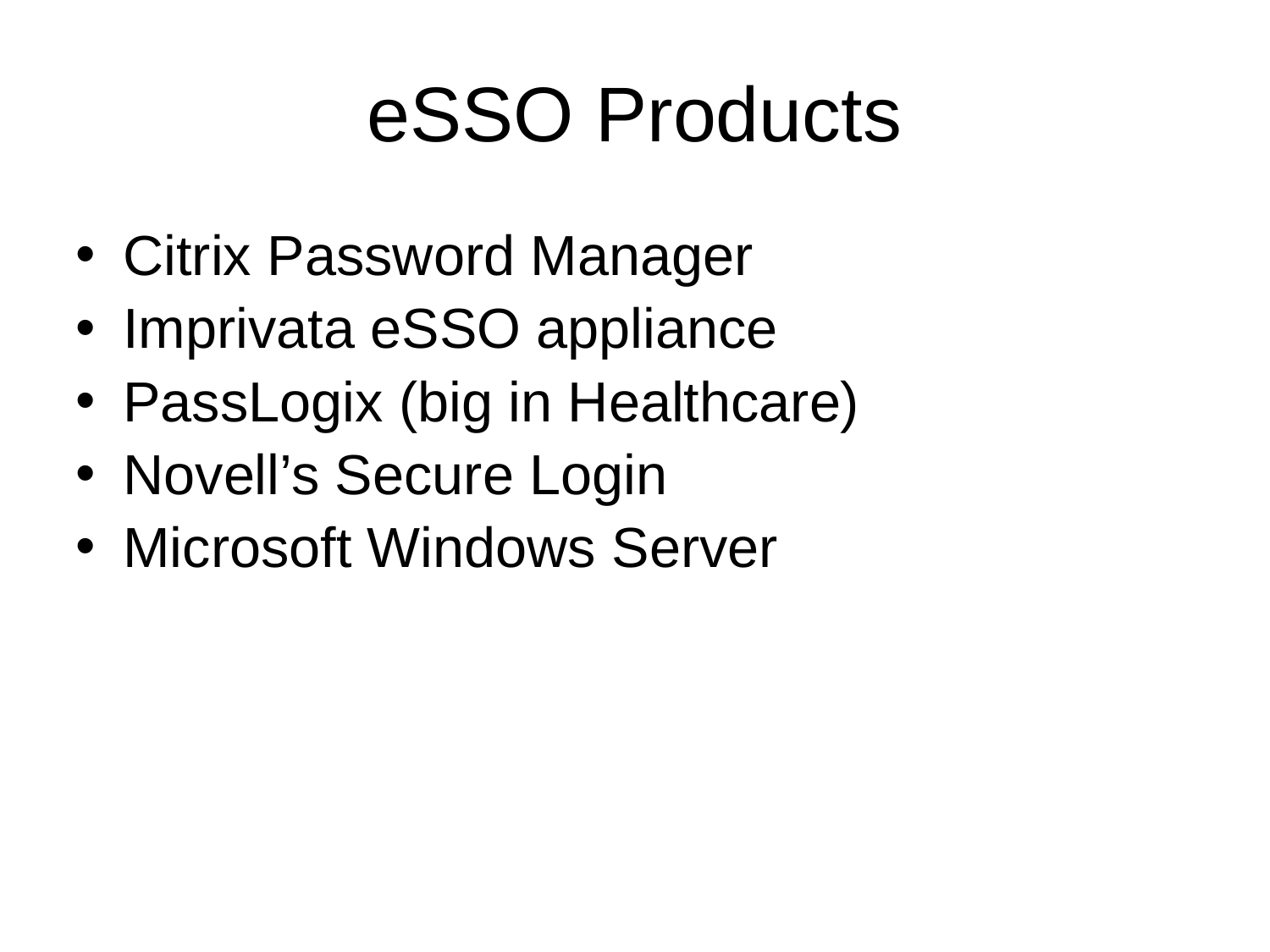

# eSSO Products
Citrix Password Manager
Imprivata eSSO appliance
PassLogix (big in Healthcare)
Novell’s Secure Login
Microsoft Windows Server